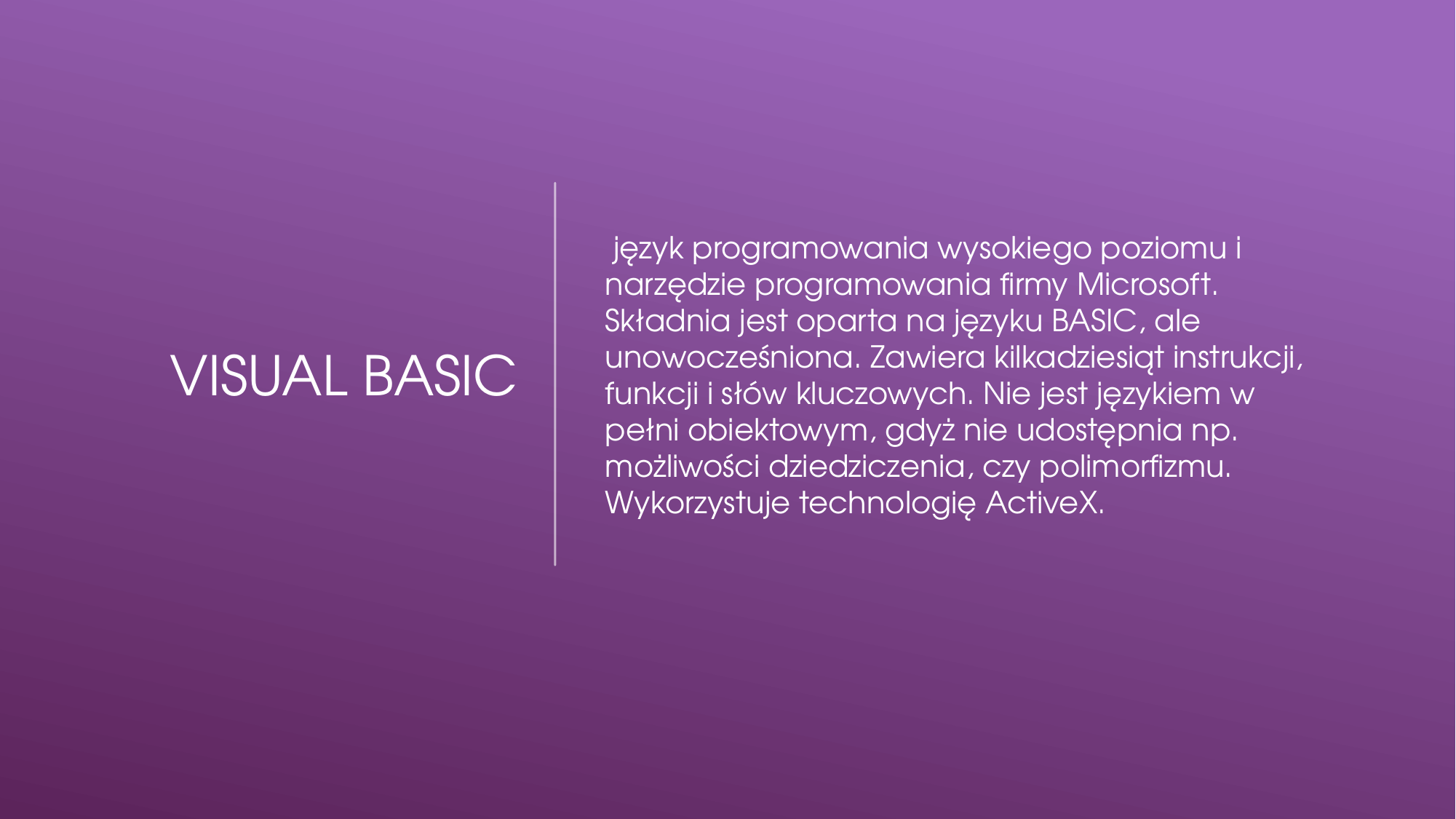

# Visual Basic
 język programowania wysokiego poziomu i narzędzie programowania firmy Microsoft. Składnia jest oparta na języku BASIC, ale unowocześniona. Zawiera kilkadziesiąt instrukcji, funkcji i słów kluczowych. Nie jest językiem w pełni obiektowym, gdyż nie udostępnia np. możliwości dziedziczenia, czy polimorfizmu. Wykorzystuje technologię ActiveX.